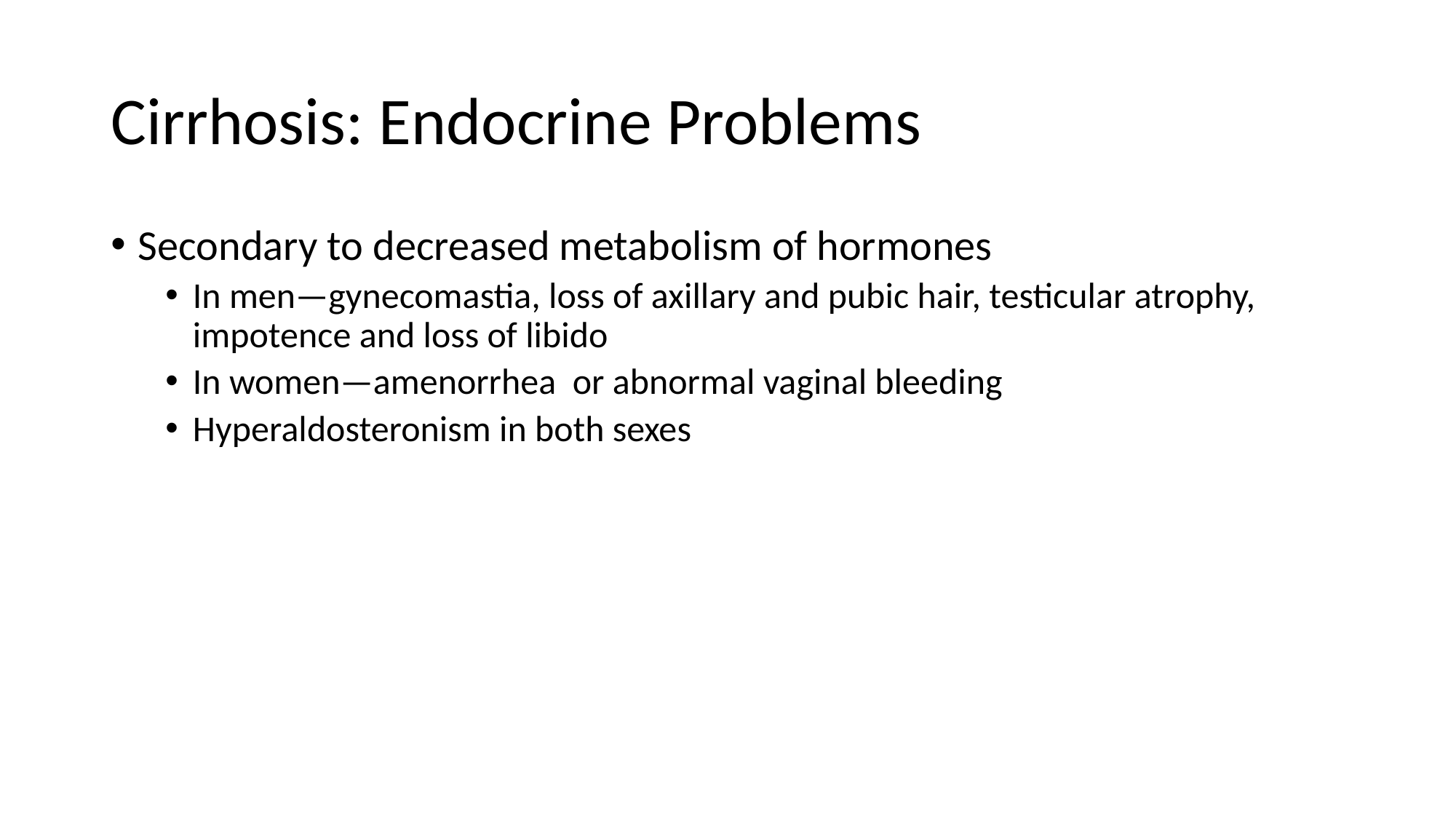

# Cirrhosis: Endocrine Problems
Secondary to decreased metabolism of hormones
In men—gynecomastia, loss of axillary and pubic hair, testicular atrophy, impotence and loss of libido
In women—amenorrhea  or abnormal vaginal bleeding
Hyperaldosteronism in both sexes